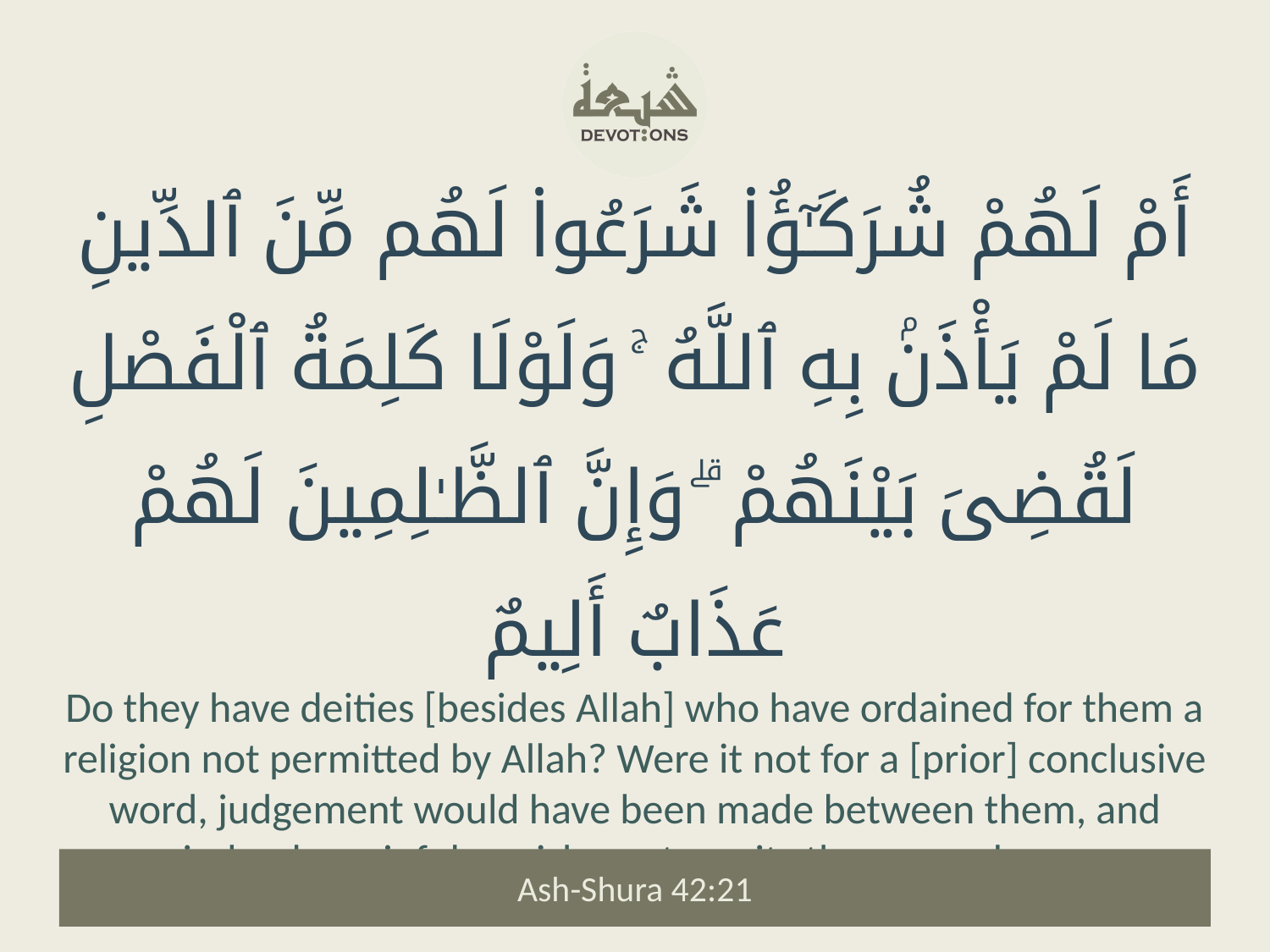

أَمْ لَهُمْ شُرَكَـٰٓؤُا۟ شَرَعُوا۟ لَهُم مِّنَ ٱلدِّينِ مَا لَمْ يَأْذَنۢ بِهِ ٱللَّهُ ۚ وَلَوْلَا كَلِمَةُ ٱلْفَصْلِ لَقُضِىَ بَيْنَهُمْ ۗ وَإِنَّ ٱلظَّـٰلِمِينَ لَهُمْ عَذَابٌ أَلِيمٌ
Do they have deities [besides Allah] who have ordained for them a religion not permitted by Allah? Were it not for a [prior] conclusive word, judgement would have been made between them, and indeed a painful punishment awaits the wrongdoers.
Ash-Shura 42:21